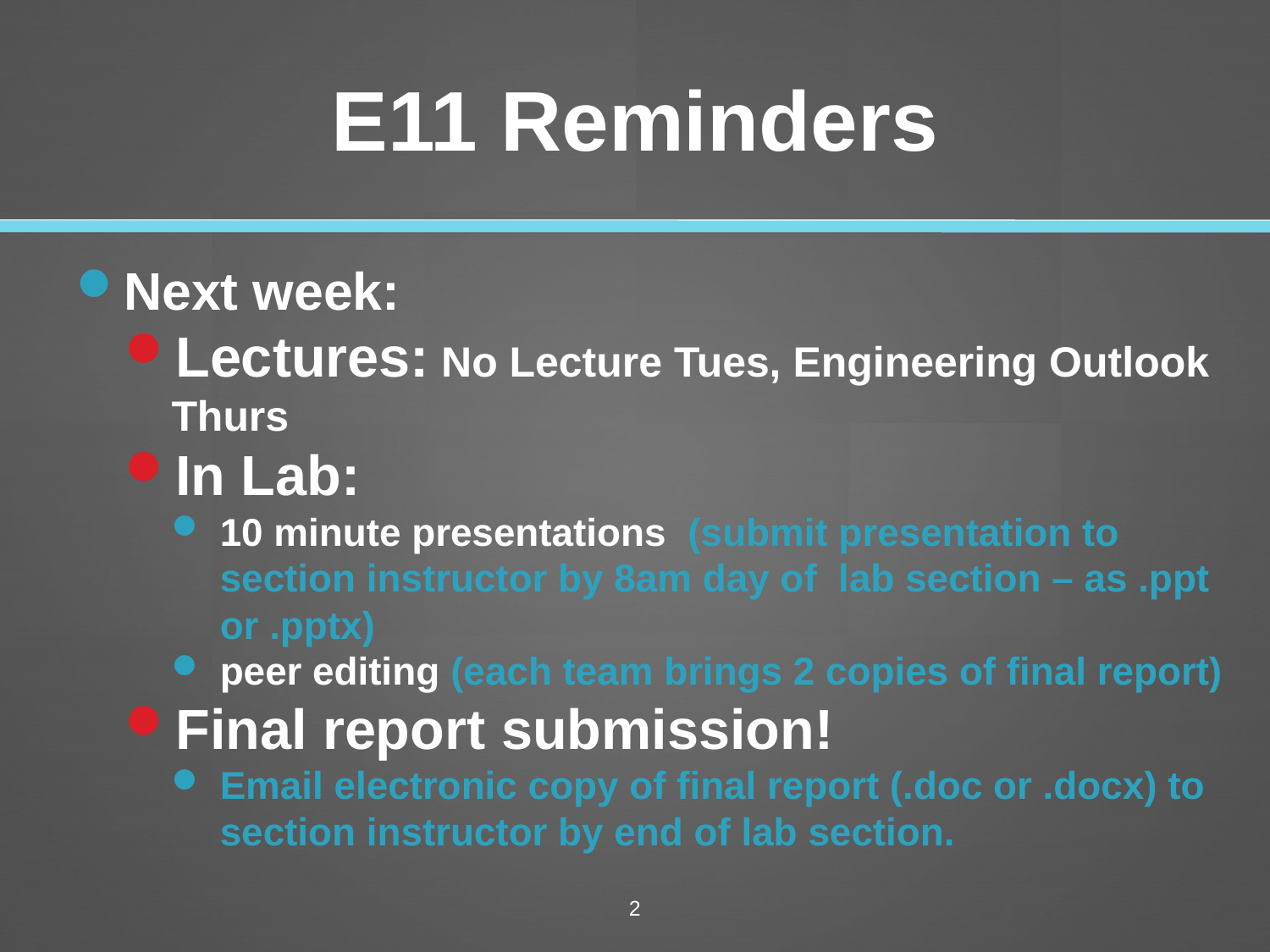

# E11 Reminders
Next week:
Lectures: No Lecture Tues, Engineering Outlook Thurs
In Lab:
10 minute presentations  (submit presentation to  section instructor by 8am day of  lab section – as .ppt or .pptx)
peer editing (each team brings 2 copies of final report)
Final report submission!
Email electronic copy of final report (.doc or .docx) to section instructor by end of lab section.
2